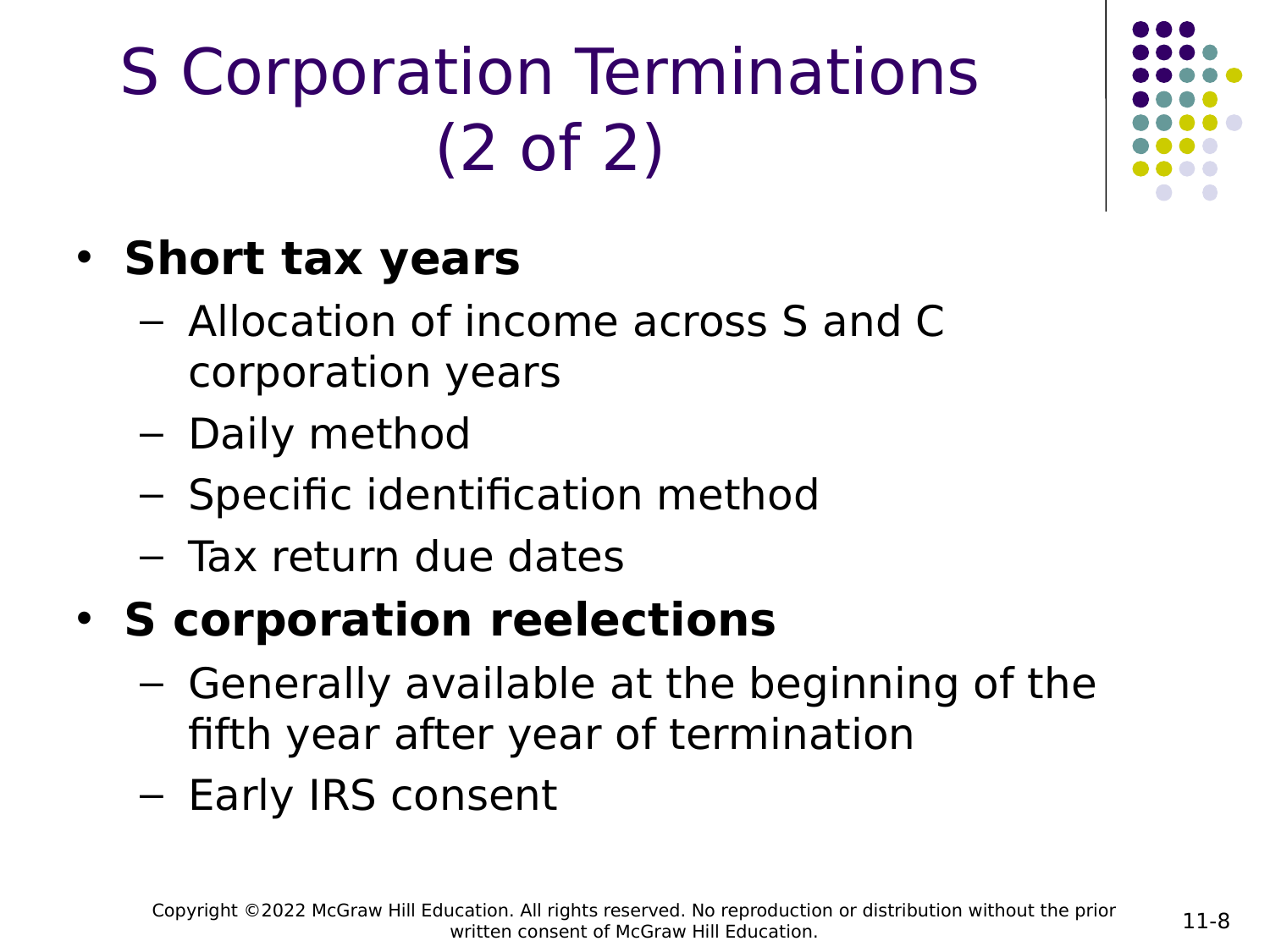

# S Corporation Terminations (2 of 2)
Short tax years
Allocation of income across S and C corporation years
Daily method
Specific identification method
Tax return due dates
S corporation reelections
Generally available at the beginning of the fifth year after year of termination
Early IRS consent